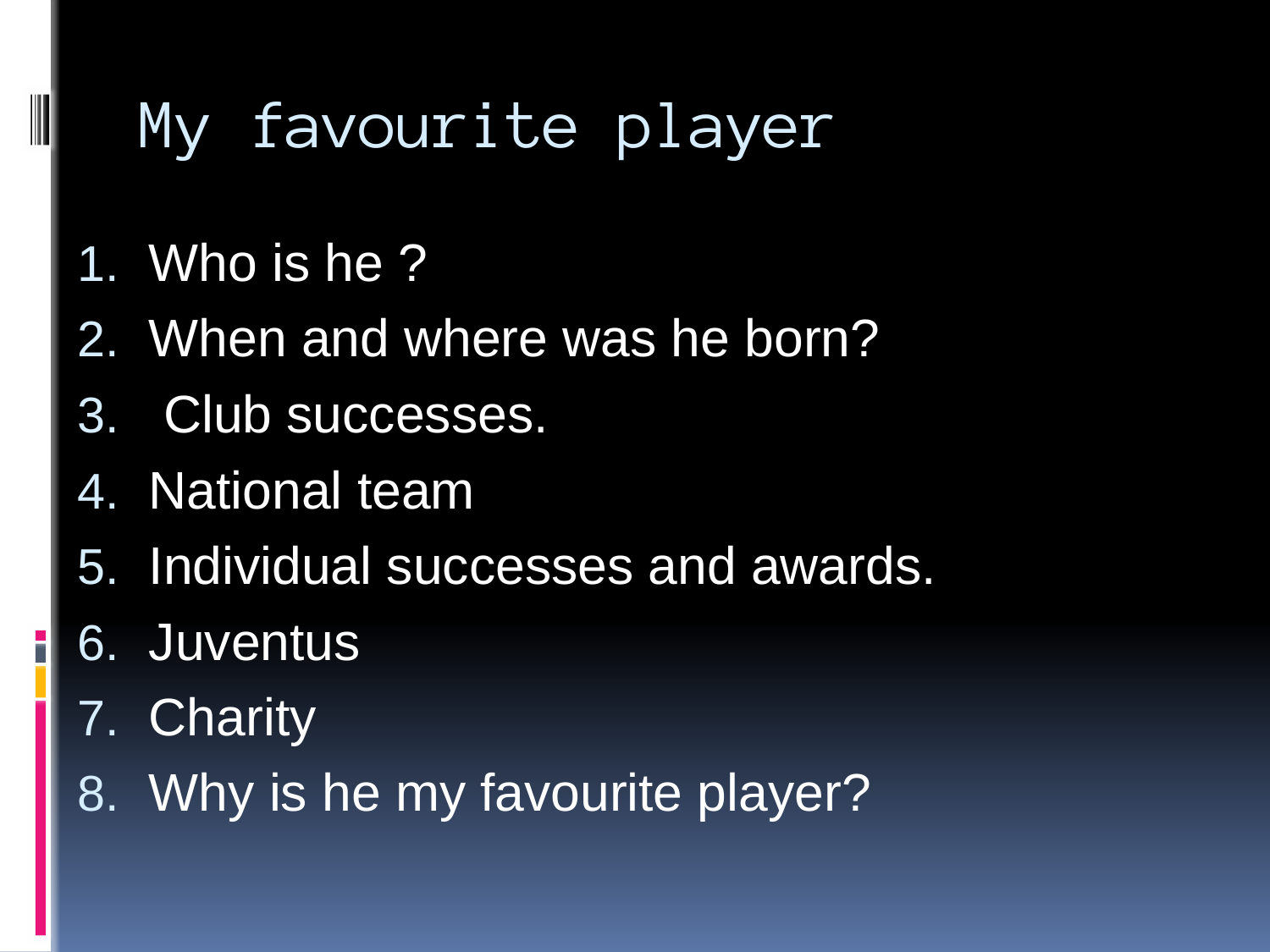

# My favourite player
Who is he ?
When and where was he born?
 Club successes.
National team
Individual successes and awards.
Juventus
Charity
Why is he my favourite player?